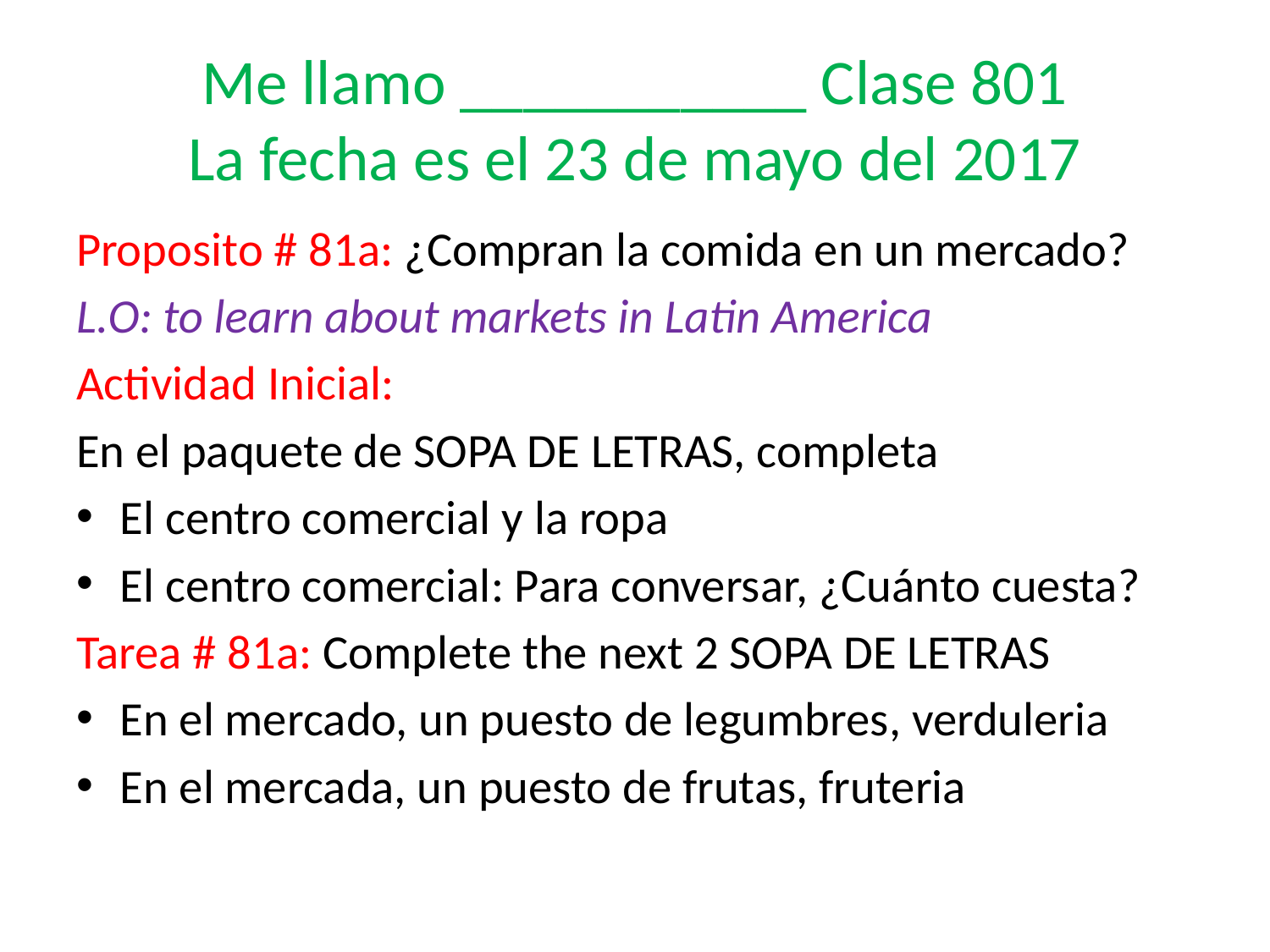

# Me llamo ___________ Clase 801 La fecha es el 23 de mayo del 2017
Proposito # 81a: ¿Compran la comida en un mercado?
L.O: to learn about markets in Latin America
Actividad Inicial:
En el paquete de SOPA DE LETRAS, completa
El centro comercial y la ropa
El centro comercial: Para conversar, ¿Cuánto cuesta?
Tarea # 81a: Complete the next 2 SOPA DE LETRAS
En el mercado, un puesto de legumbres, verduleria
En el mercada, un puesto de frutas, fruteria